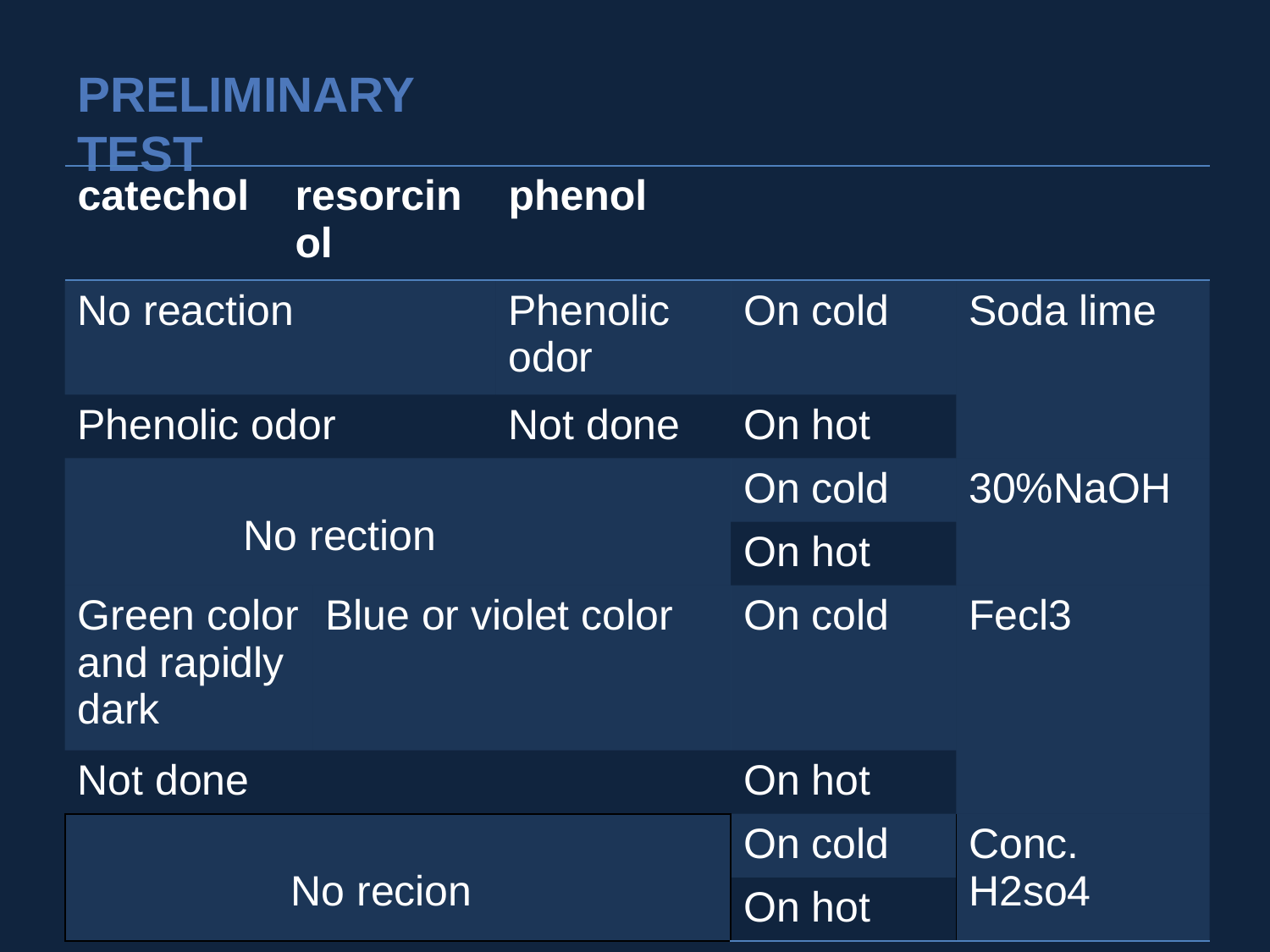

Preliminary test
| catechol | resorcinol |  | phenol |  |  |
| --- | --- | --- | --- | --- | --- |
| No reaction |  |  | Phenolic odor | On cold | Soda lime |
| Phenolic odor |  |  | Not done | On hot |  |
| No rection |  |  |  | On cold | 30%NaOH |
|  |  |  |  | On hot |  |
| Green color and rapidly dark |  | Blue or violet color |  | On cold | Fecl3 |
| Not done |  |  |  | On hot |  |
| No recion |  |  |  | On cold | Conc. H2so4 |
|  |  |  |  | On hot |  |